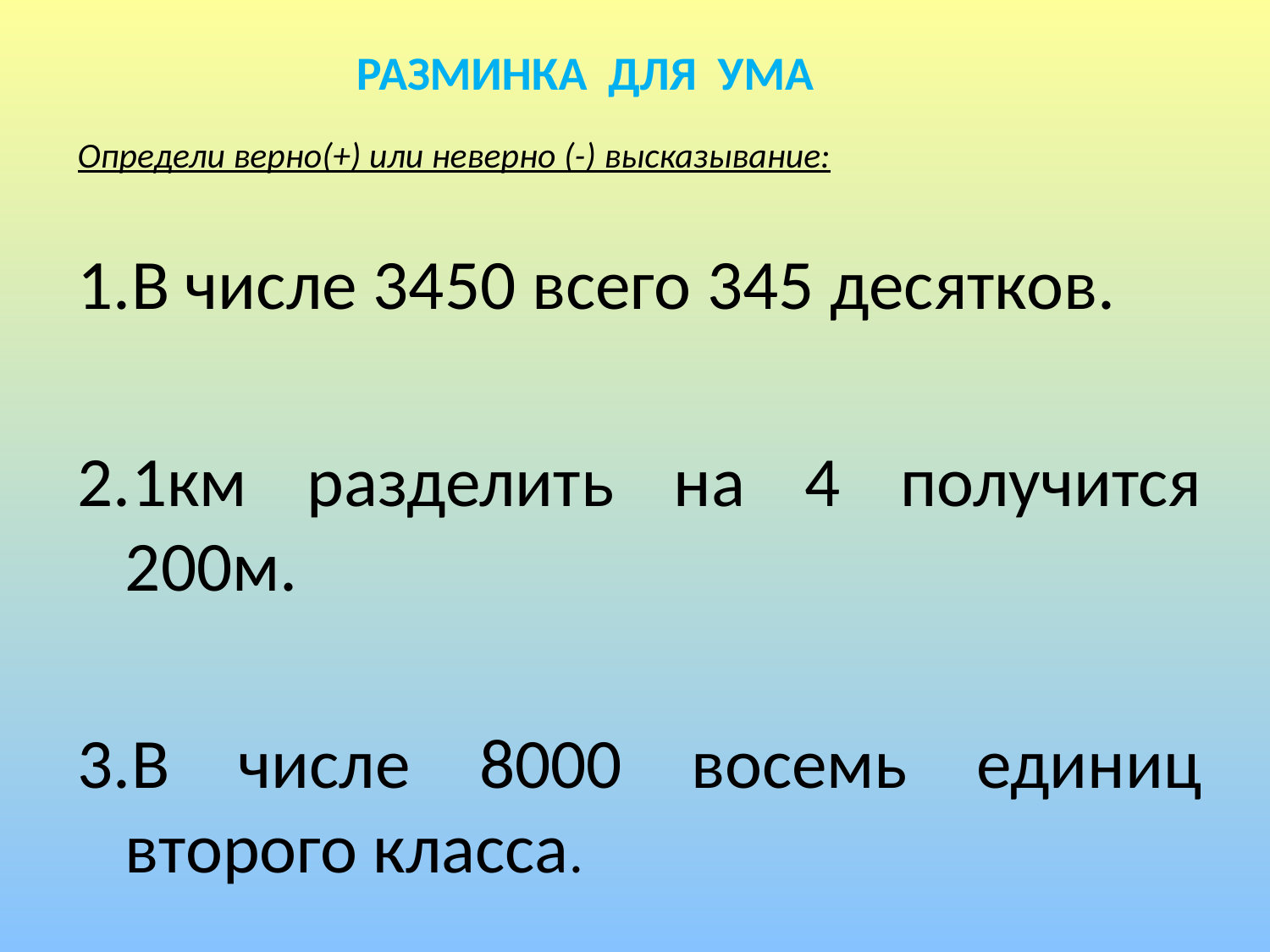

# РАЗМИНКА  ДЛЯ  УМА
Определи верно(+) или неверно (-) высказывание:

В числе 3450 всего 345 десятков.

1км разделить на 4 получится 200м.

В числе 8000 восемь единиц второго класса.